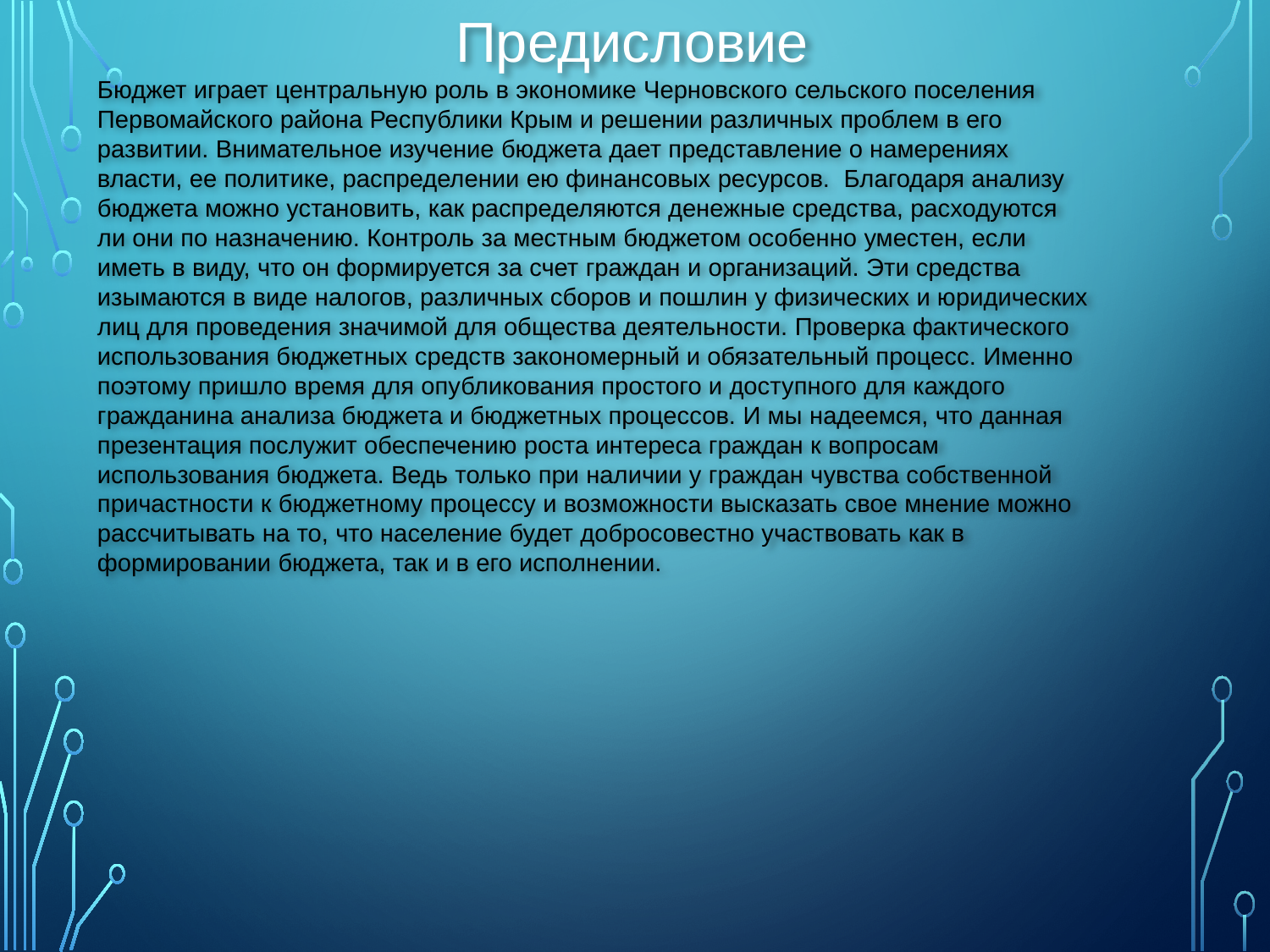

Предисловие
Бюджет играет центральную роль в экономике Черновского сельского поселения
Первомайского района Республики Крым и решении различных проблем в его
развитии. Внимательное изучение бюджета дает представление о намерениях
власти, ее политике, распределении ею финансовых ресурсов.  Благодаря анализу
бюджета можно установить, как распределяются денежные средства, расходуются
ли они по назначению. Контроль за местным бюджетом особенно уместен, если
иметь в виду, что он формируется за счет граждан и организаций. Эти средства
изымаются в виде налогов, различных сборов и пошлин у физических и юридических
лиц для проведения значимой для общества деятельности. Проверка фактического
использования бюджетных средств закономерный и обязательный процесс. Именно
поэтому пришло время для опубликования простого и доступного для каждого
гражданина анализа бюджета и бюджетных процессов. И мы надеемся, что данная
презентация послужит обеспечению роста интереса граждан к вопросам
использования бюджета. Ведь только при наличии у граждан чувства собственной
причастности к бюджетному процессу и возможности высказать свое мнение можно
рассчитывать на то, что население будет добросовестно участвовать как в
формировании бюджета, так и в его исполнении.